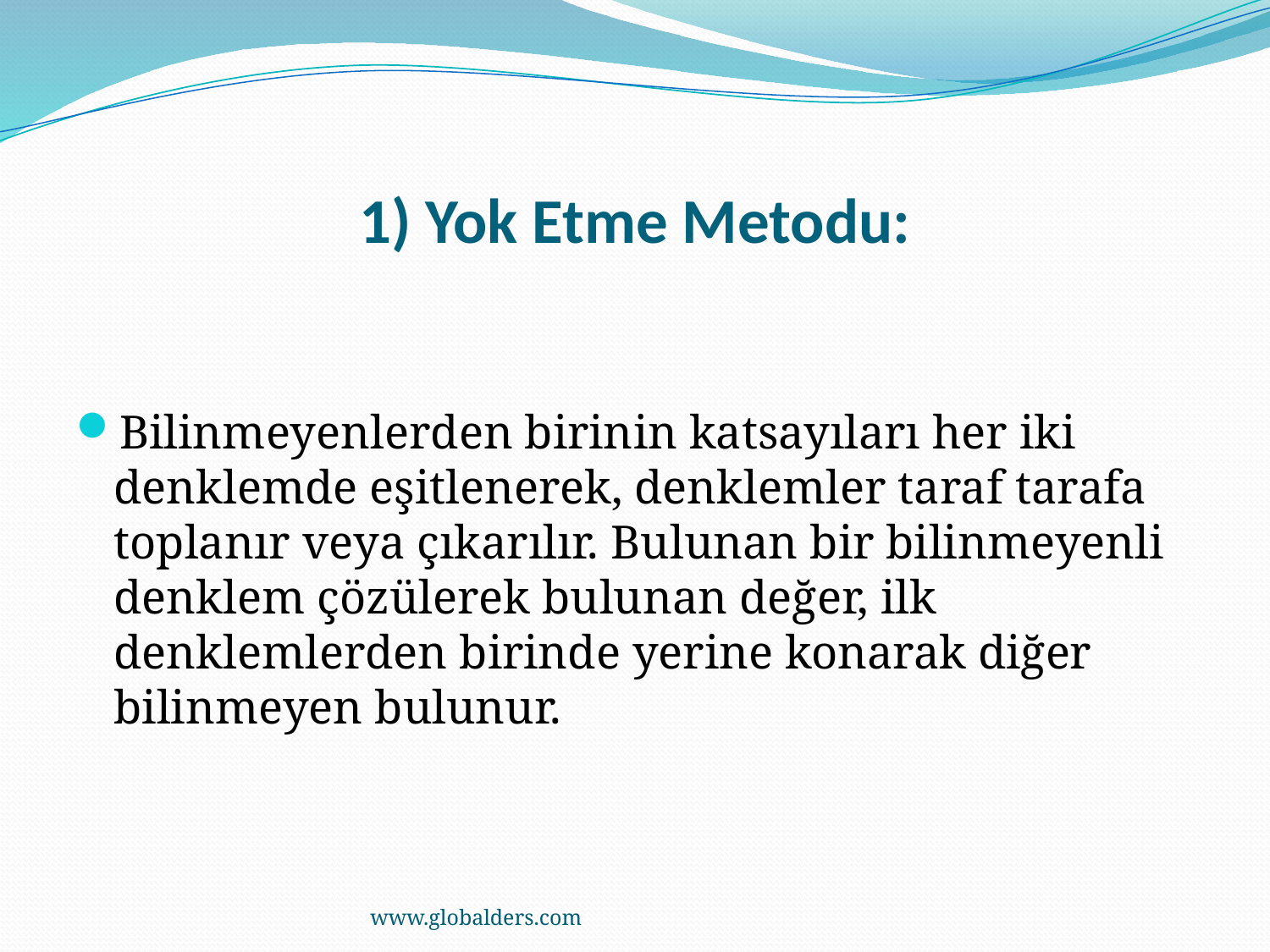

# 1) Yok Etme Metodu:

Bilinmeyenlerden birinin katsayıları her iki denklemde eşitlenerek, denklemler taraf tarafa toplanır veya çıkarılır. Bulunan bir bilinmeyenli denklem çözülerek bulunan değer, ilk denklemlerden birinde yerine konarak diğer bilinmeyen bulunur.

www.globalders.com